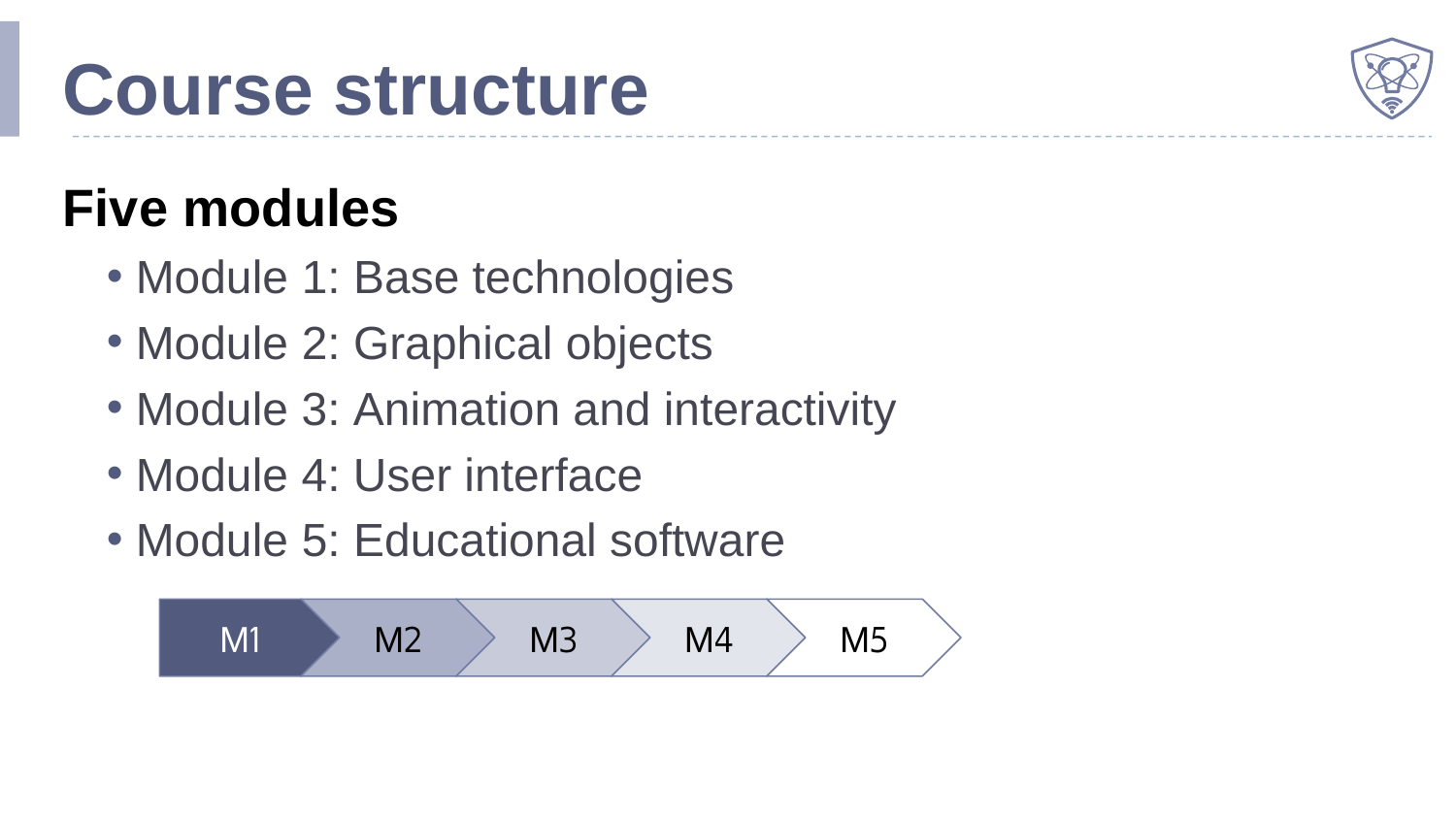

# Course structure
Five modules
Module 1: Base technologies
Module 2: Graphical objects
Module 3: Animation and interactivity
Module 4: User interface
Module 5: Educational software

М1
М2
М3
М4
М5